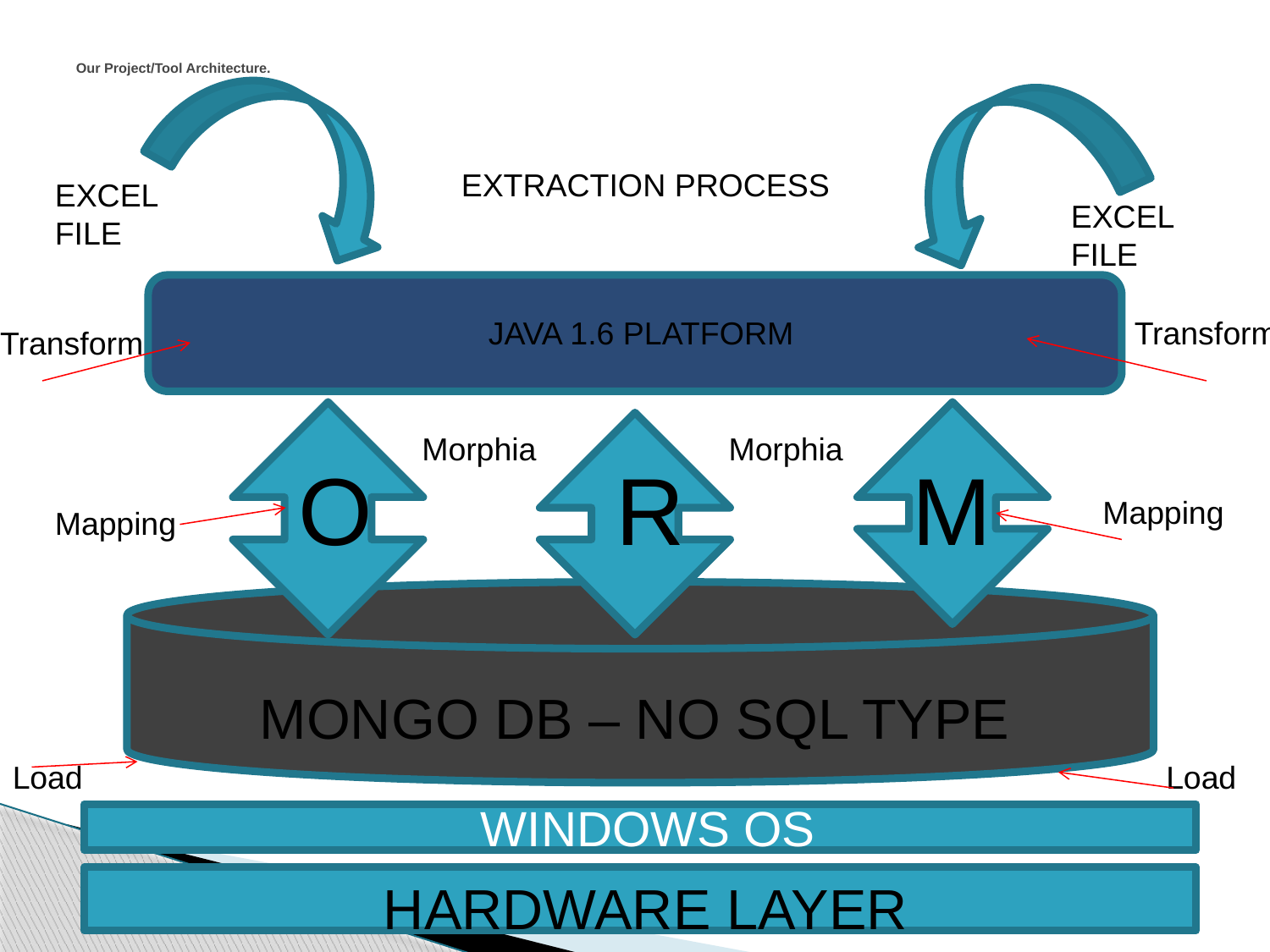

# Our Project/Tool Architecture.

EXTRACTION PROCESS
EXCEL FILE
EXCEL FILE

JAVA 1.6 PLATFORM
Transform
 Transform

  Morphia
  Morphia
O
R
M
Mapping
Mapping

MONGO DB – NO SQL TYPE
Load
Load
WINDOWS OS

HARDWARE LAYER